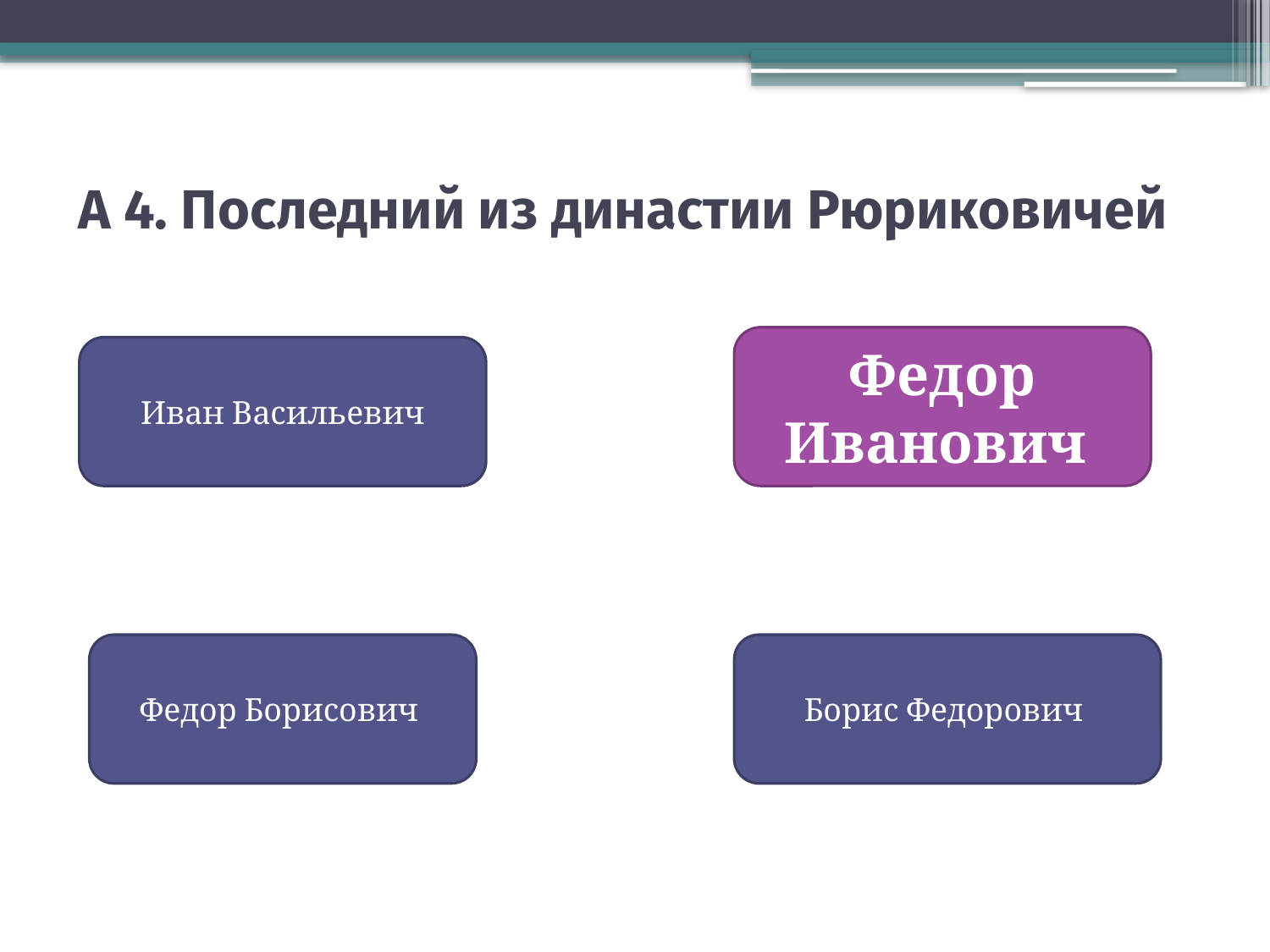

# А 4. Последний из династии Рюриковичей
Федор Иванович
Иван Васильевич
Федор Борисович
Борис Федорович